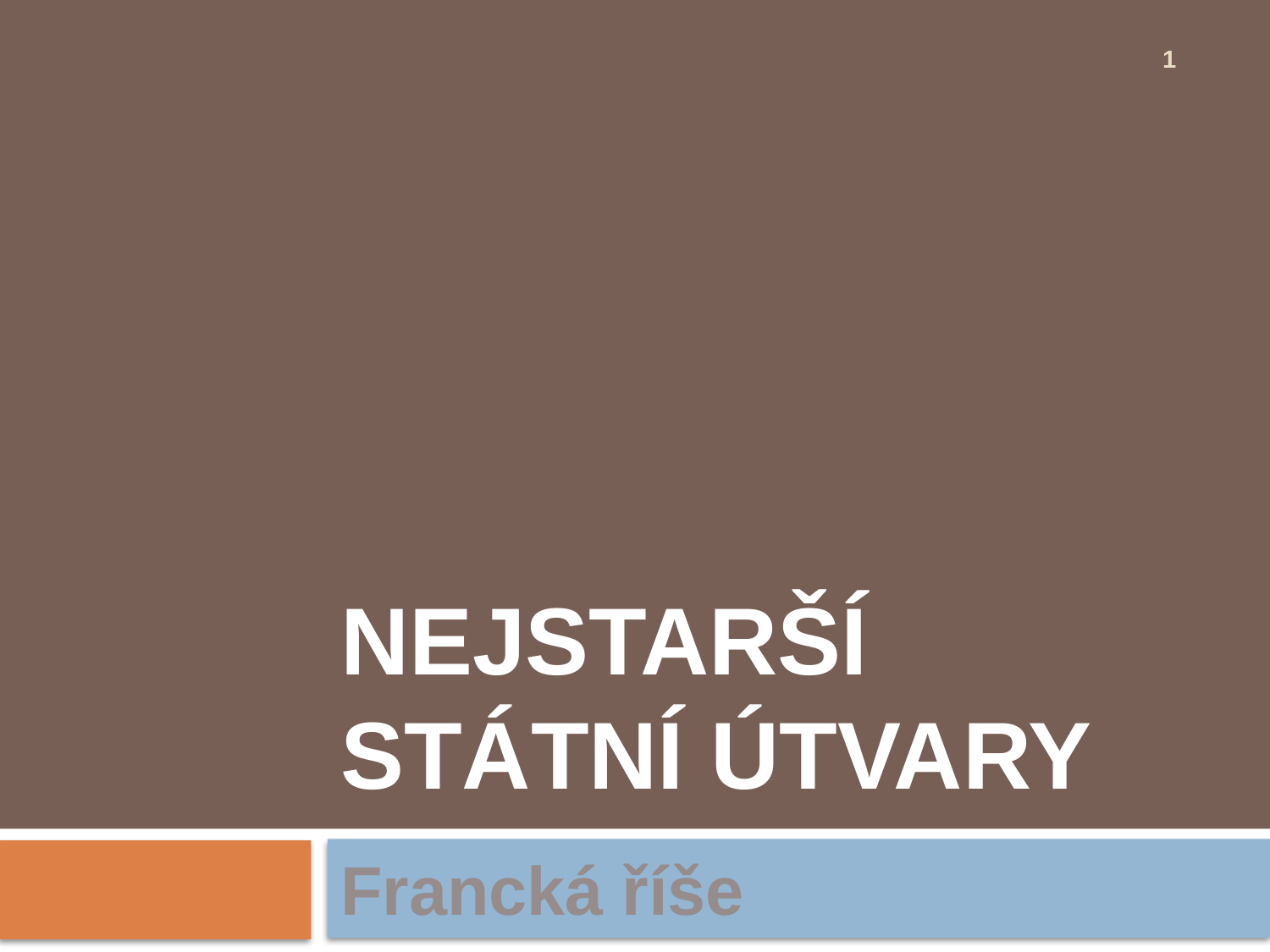

1
# Nejstarší státní útvary
Francká říše